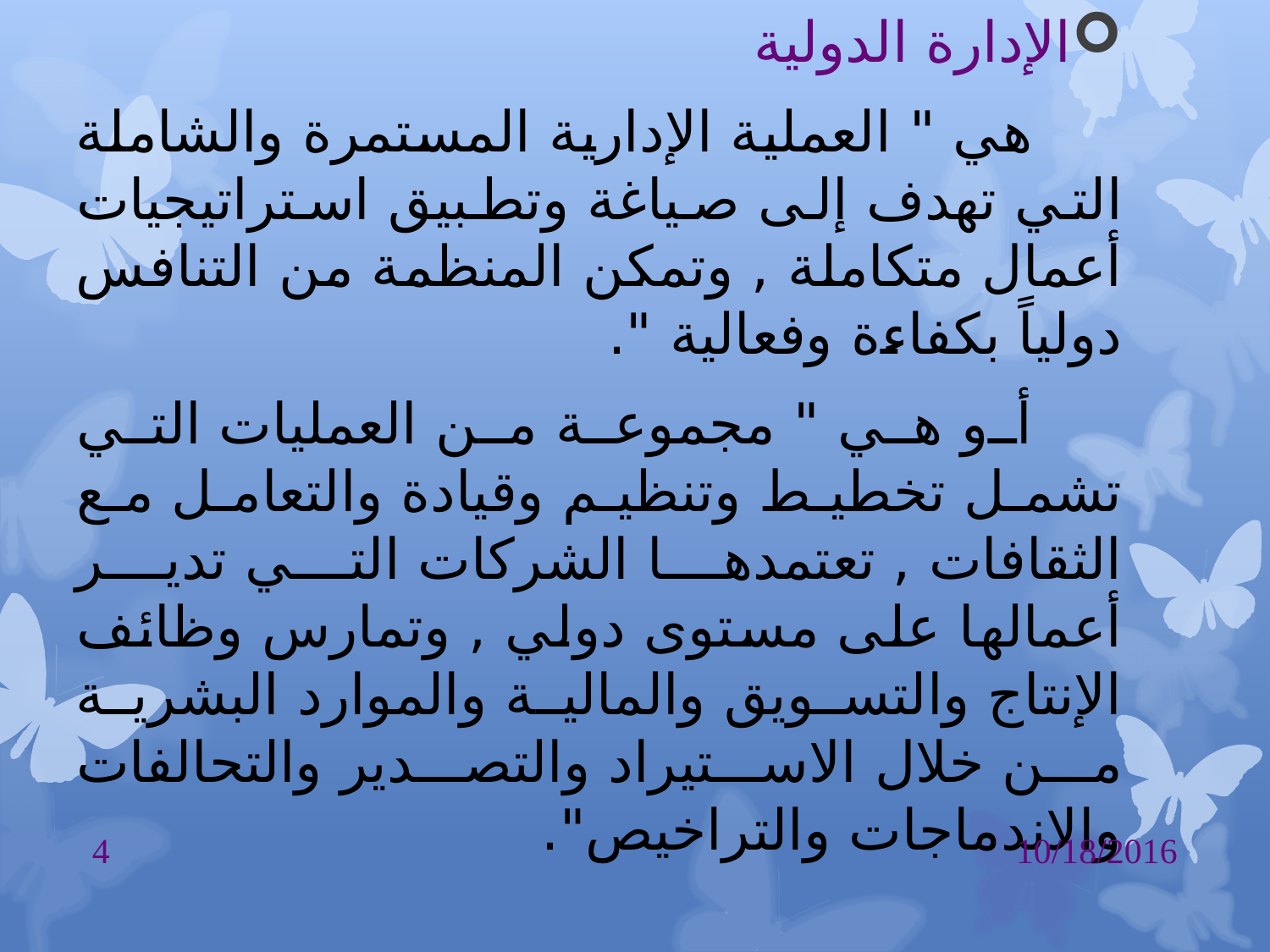

الإدارة الدولية
     هي " العملية الإدارية المستمرة والشاملة التي تهدف إلى صياغة وتطبيق استراتيجيات أعمال متكاملة , وتمكن المنظمة من التنافس دولياً بكفاءة وفعالية ".
     أو هي " مجموعة من العمليات التي تشمل تخطيط وتنظيم وقيادة والتعامل مع الثقافات , تعتمدها الشركات التي تدير أعمالها على مستوى دولي , وتمارس وظائف الإنتاج والتسويق والمالية والموارد البشرية من خلال الاستيراد والتصدير والتحالفات والاندماجات والتراخيص".

4
10/18/2016